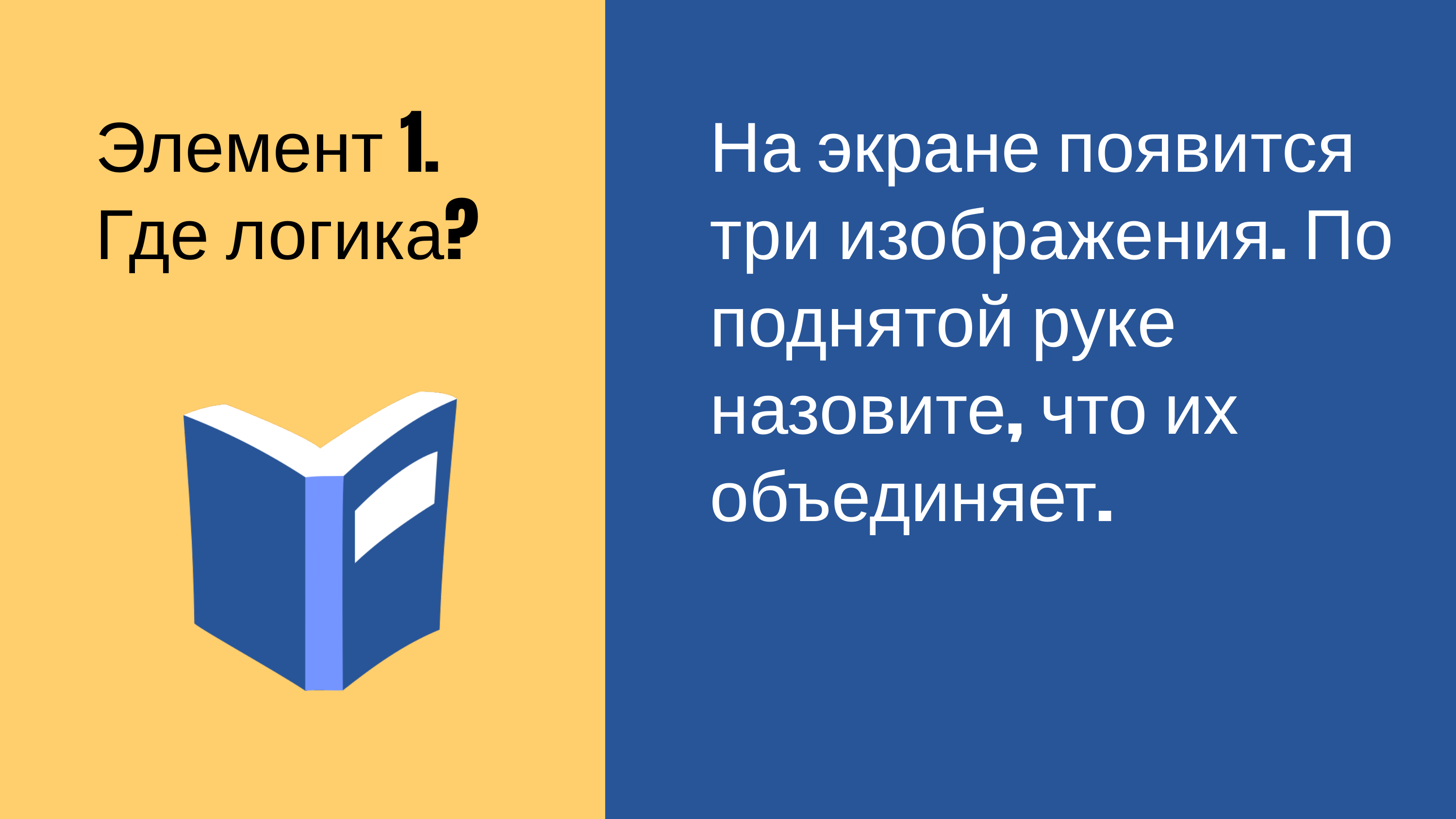

Элемент 1.
Где логика?
На экране появится три изображения. По поднятой руке назовите, что их объединяет.